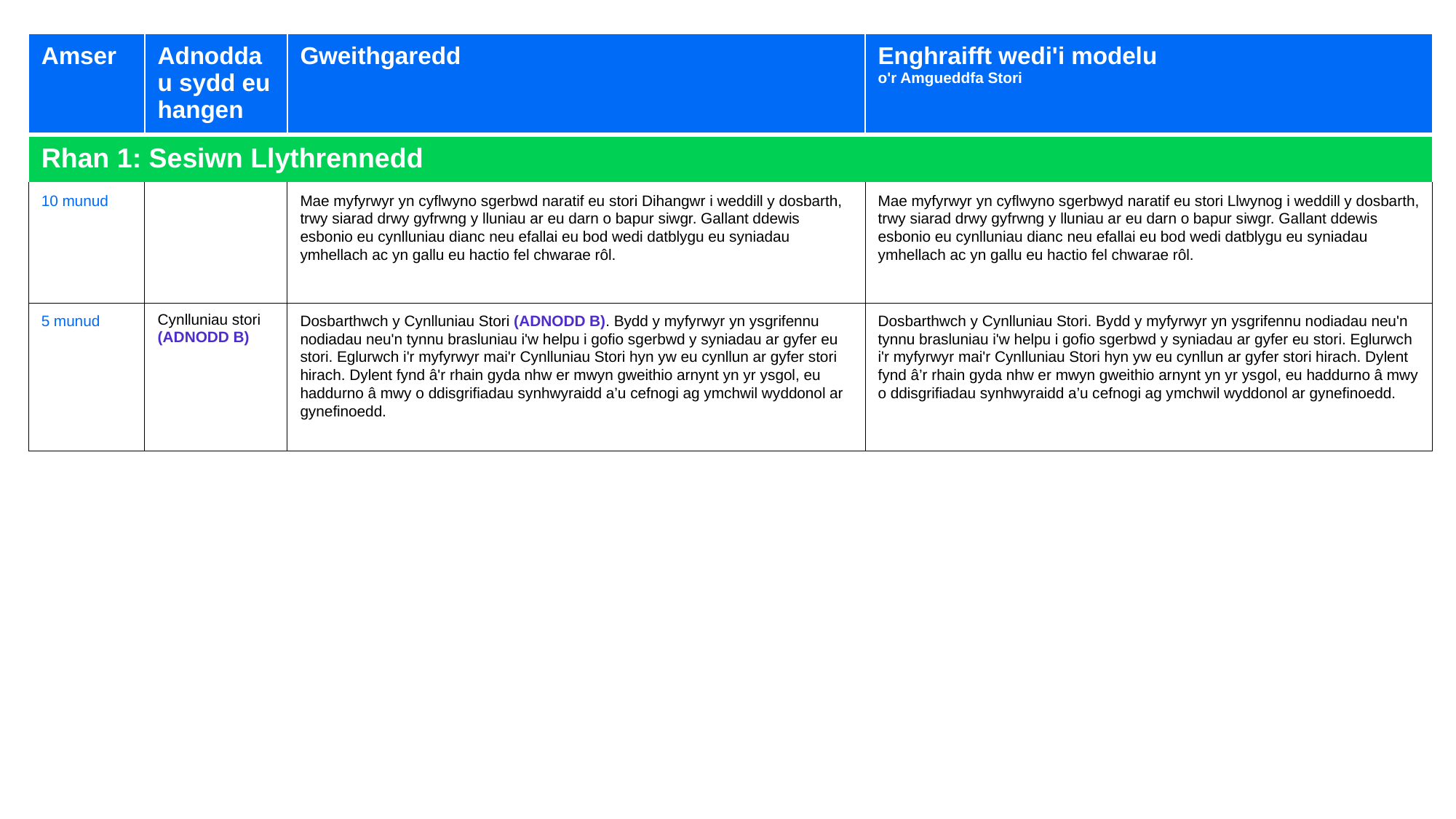

| Amser | Adnoddau sydd eu hangen | Gweithgaredd | Enghraifft wedi'i modelu o'r Amgueddfa Stori |
| --- | --- | --- | --- |
| Rhan 1: Sesiwn Llythrennedd |  |  |  |
| 10 munud |  | Mae myfyrwyr yn cyflwyno sgerbwd naratif eu stori Dihangwr i weddill y dosbarth, trwy siarad drwy gyfrwng y lluniau ar eu darn o bapur siwgr. Gallant ddewis esbonio eu cynlluniau dianc neu efallai eu bod wedi datblygu eu syniadau ymhellach ac yn gallu eu hactio fel chwarae rôl. | Mae myfyrwyr yn cyflwyno sgerbwyd naratif eu stori Llwynog i weddill y dosbarth, trwy siarad drwy gyfrwng y lluniau ar eu darn o bapur siwgr. Gallant ddewis esbonio eu cynlluniau dianc neu efallai eu bod wedi datblygu eu syniadau ymhellach ac yn gallu eu hactio fel chwarae rôl. |
| 5 munud | Cynlluniau stori (ADNODD B) | Dosbarthwch y Cynlluniau Stori (ADNODD B). Bydd y myfyrwyr yn ysgrifennu nodiadau neu'n tynnu brasluniau i'w helpu i gofio sgerbwd y syniadau ar gyfer eu stori. Eglurwch i'r myfyrwyr mai'r Cynlluniau Stori hyn yw eu cynllun ar gyfer stori hirach. Dylent fynd â'r rhain gyda nhw er mwyn gweithio arnynt yn yr ysgol, eu haddurno â mwy o ddisgrifiadau synhwyraidd a’u cefnogi ag ymchwil wyddonol ar gynefinoedd. | Dosbarthwch y Cynlluniau Stori. Bydd y myfyrwyr yn ysgrifennu nodiadau neu'n tynnu brasluniau i'w helpu i gofio sgerbwd y syniadau ar gyfer eu stori. Eglurwch i'r myfyrwyr mai'r Cynlluniau Stori hyn yw eu cynllun ar gyfer stori hirach. Dylent fynd â’r rhain gyda nhw er mwyn gweithio arnynt yn yr ysgol, eu haddurno â mwy o ddisgrifiadau synhwyraidd a’u cefnogi ag ymchwil wyddonol ar gynefinoedd. |